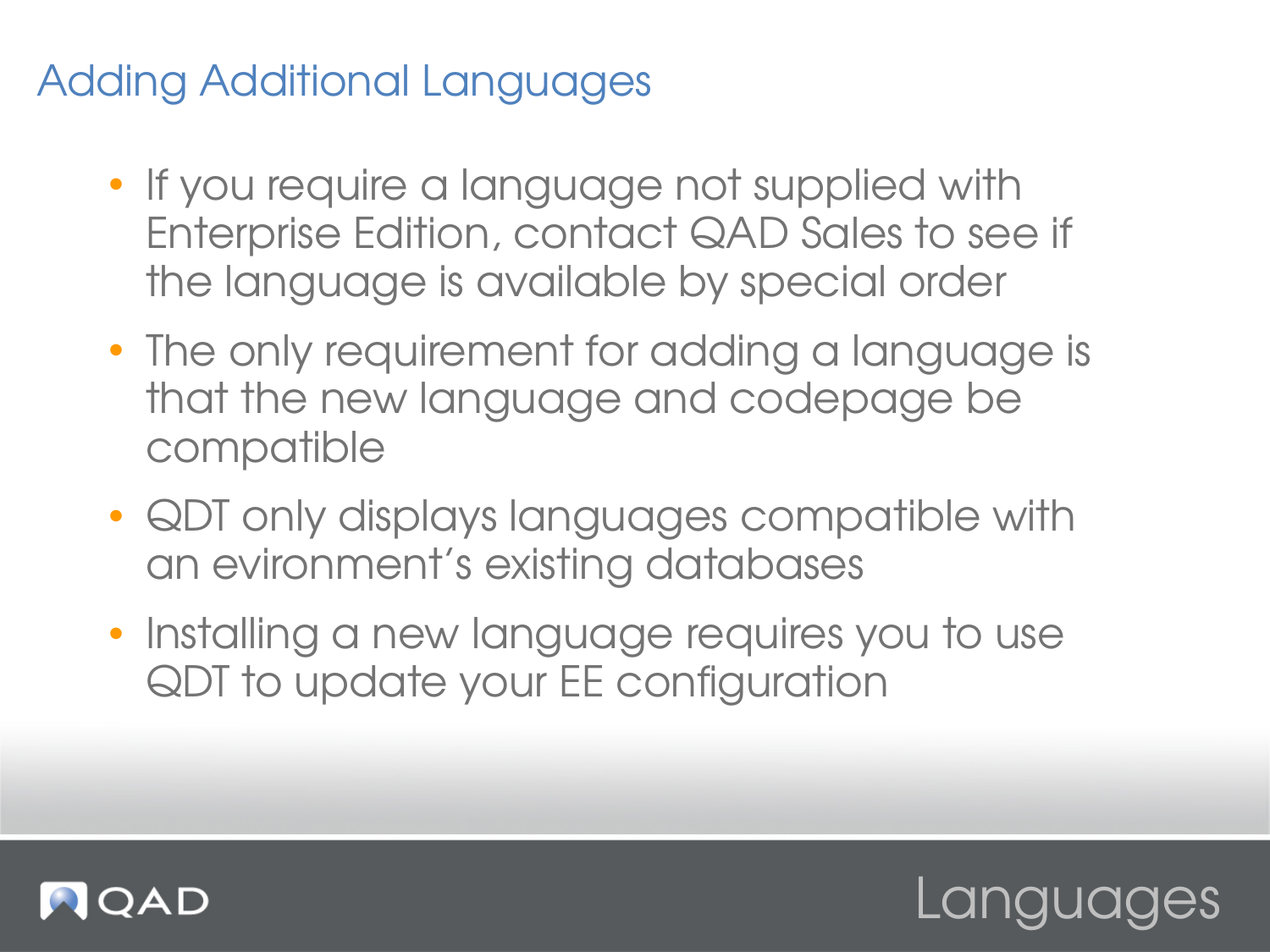

Adding Additional Languages
If you require a language not supplied with Enterprise Edition, contact QAD Sales to see if the language is available by special order
The only requirement for adding a language is that the new language and codepage be compatible
QDT only displays languages compatible with an evironment’s existing databases
Installing a new language requires you to use QDT to update your EE configuration

# Languages